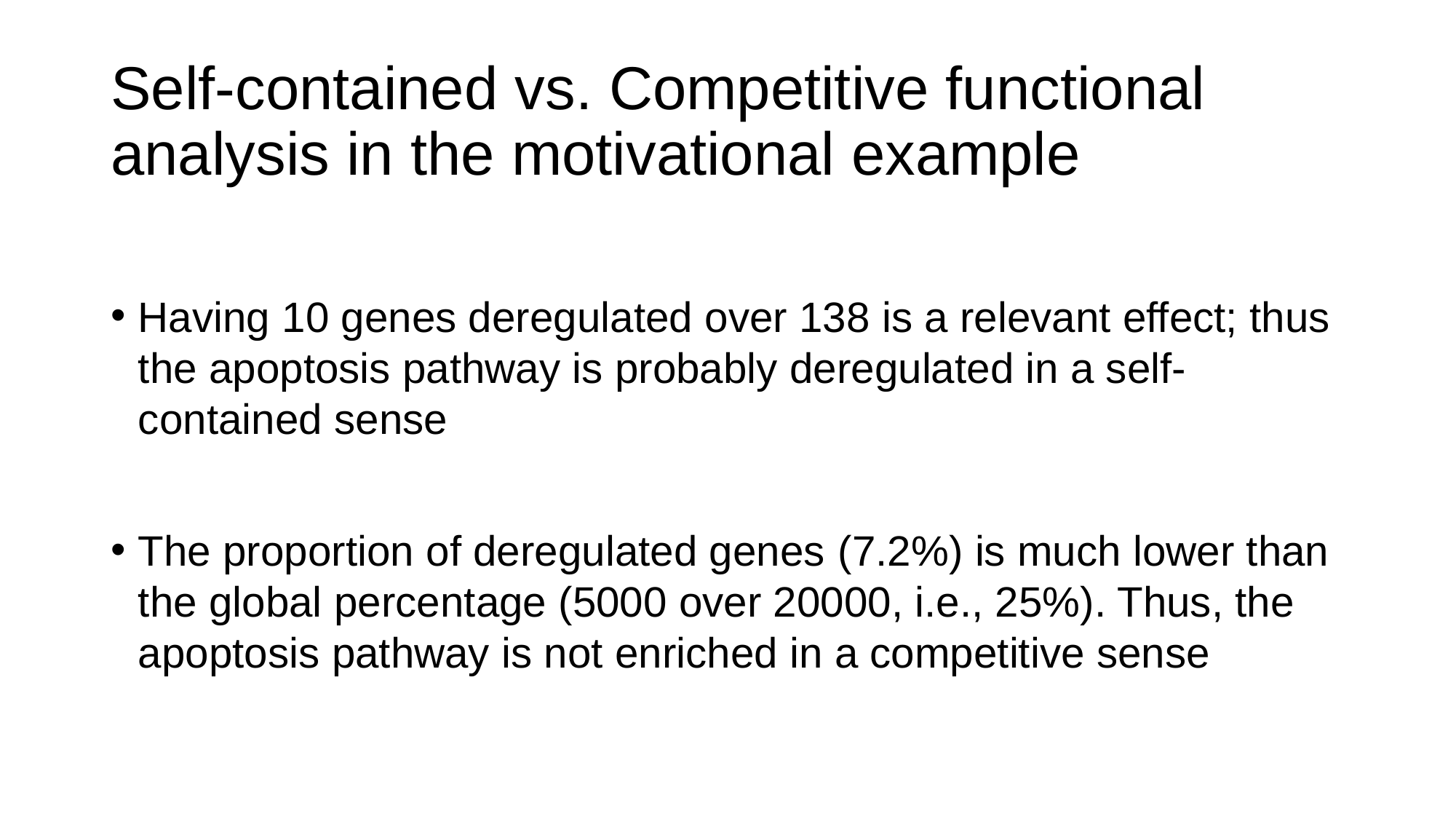

# Self-contained vs. Competitive functional analysis in the motivational example

Having 10 genes deregulated over 138 is a relevant effect; thus the apoptosis pathway is probably deregulated in a self-contained sense

The proportion of deregulated genes (7.2%) is much lower than the global percentage (5000 over 20000, i.e., 25%). Thus, the apoptosis pathway is not enriched in a competitive sense